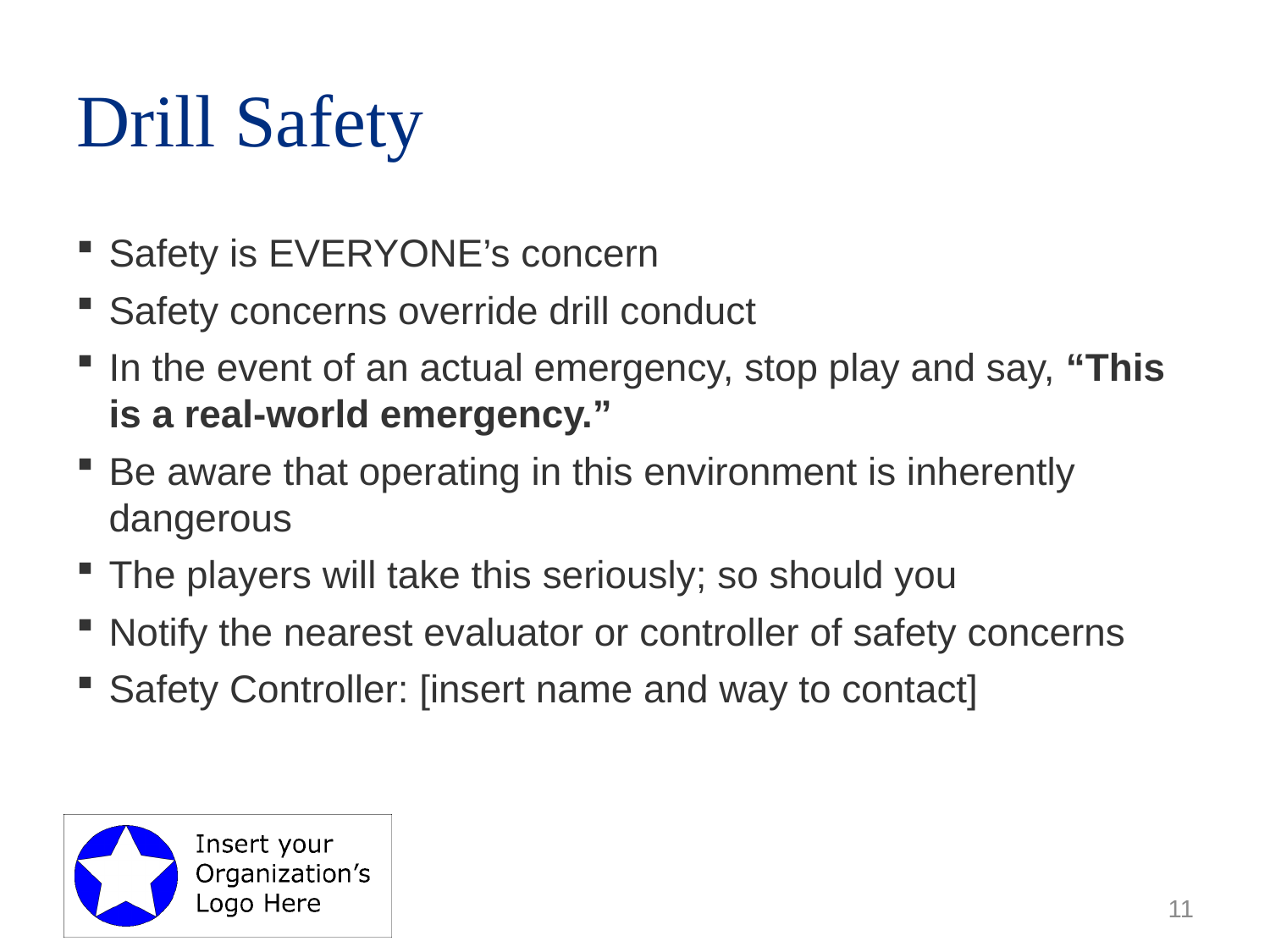

# Drill Safety
Safety is EVERYONE’s concern
Safety concerns override drill conduct
In the event of an actual emergency, stop play and say, “This is a real-world emergency.”
Be aware that operating in this environment is inherently dangerous
The players will take this seriously; so should you
Notify the nearest evaluator or controller of safety concerns
Safety Controller: [insert name and way to contact]

11